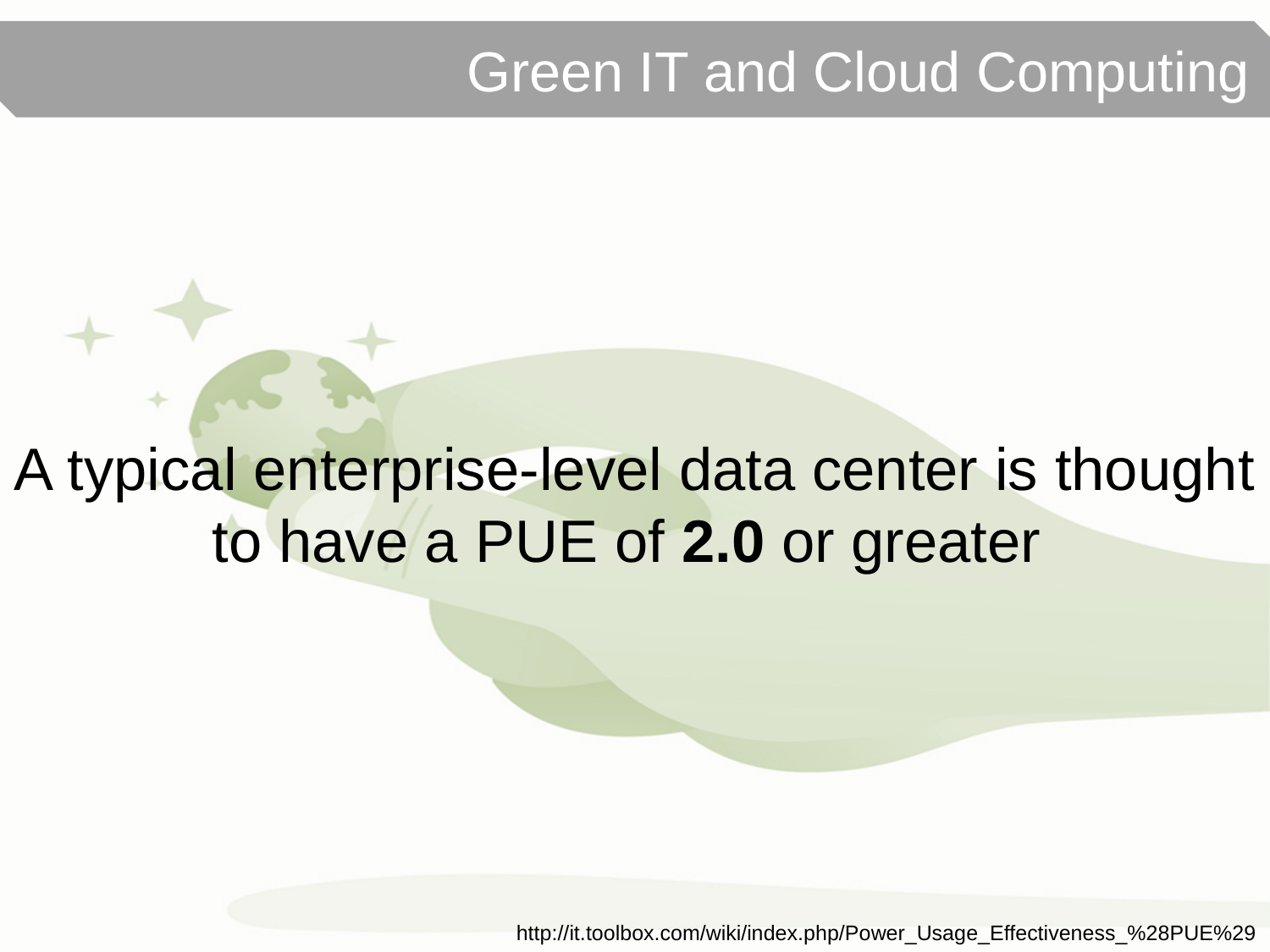

A typical enterprise-level data center is thought to have a PUE of 2.0 or greater
http://it.toolbox.com/wiki/index.php/Power_Usage_Effectiveness_%28PUE%29